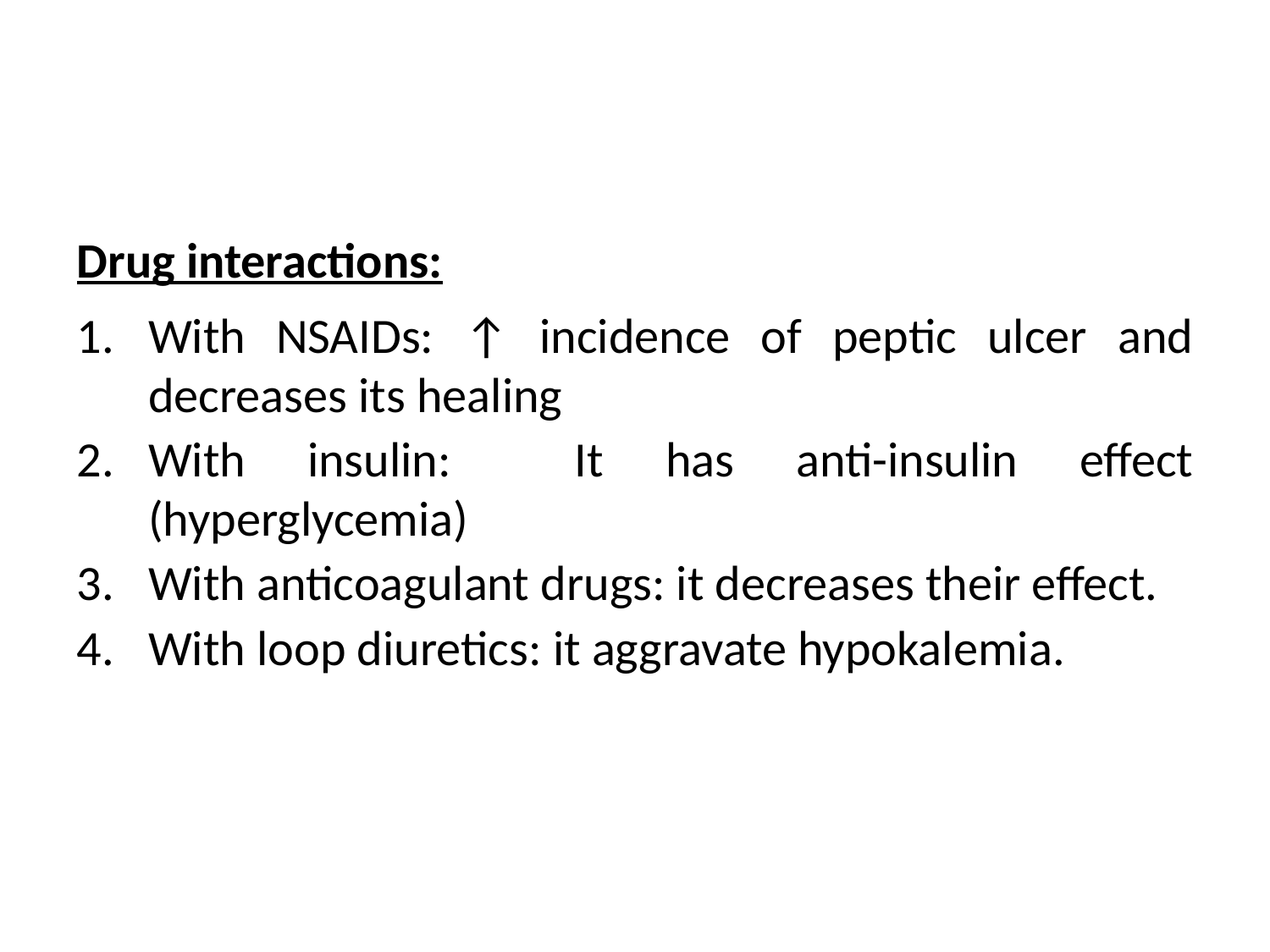

#
Drug interactions:
With NSAIDs: ↑ incidence of peptic ulcer and decreases its healing
With insulin:  It has anti-insulin effect (hyperglycemia)
With anticoagulant drugs: it decreases their effect.
With loop diuretics: it aggravate hypokalemia.